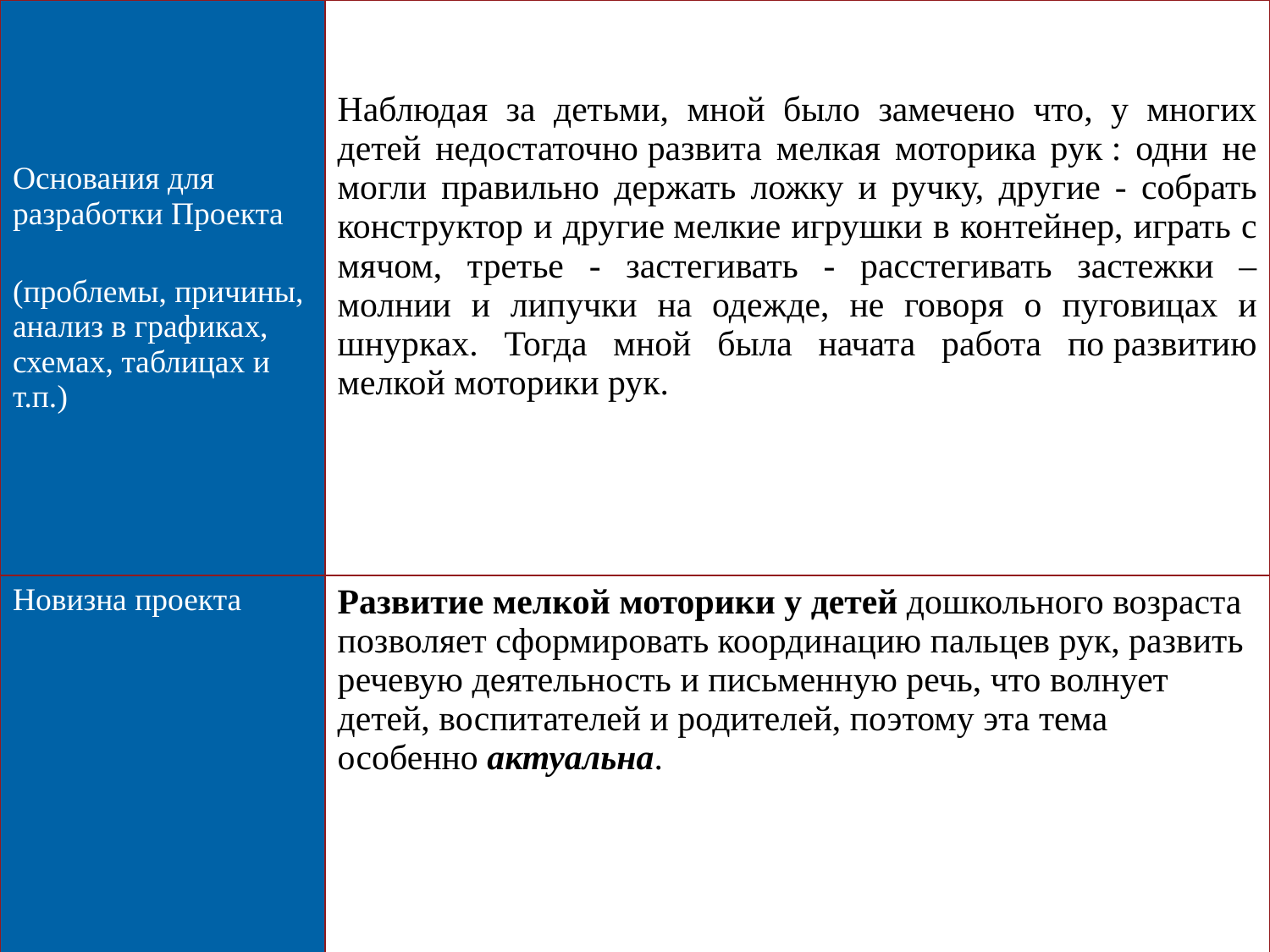

| Основания для разработки Проекта (проблемы, причины, анализ в графиках, схемах, таблицах и т.п.) | Наблюдая за детьми, мной было замечено что, у многих детей недостаточно развита мелкая моторика рук : одни не могли правильно держать ложку и ручку, другие - собрать конструктор и другие мелкие игрушки в контейнер, играть с мячом, третье - застегивать - расстегивать застежки – молнии и липучки на одежде, не говоря о пуговицах и шнурках. Тогда мной была начата работа по развитию мелкой моторики рук. |
| --- | --- |
| Новизна проекта | Развитие мелкой моторики у детей дошкольного возраста позволяет сформировать координацию пальцев рук, развить речевую деятельность и письменную речь, что волнует детей, воспитателей и родителей, поэтому эта тема особенно актуальна. |
3